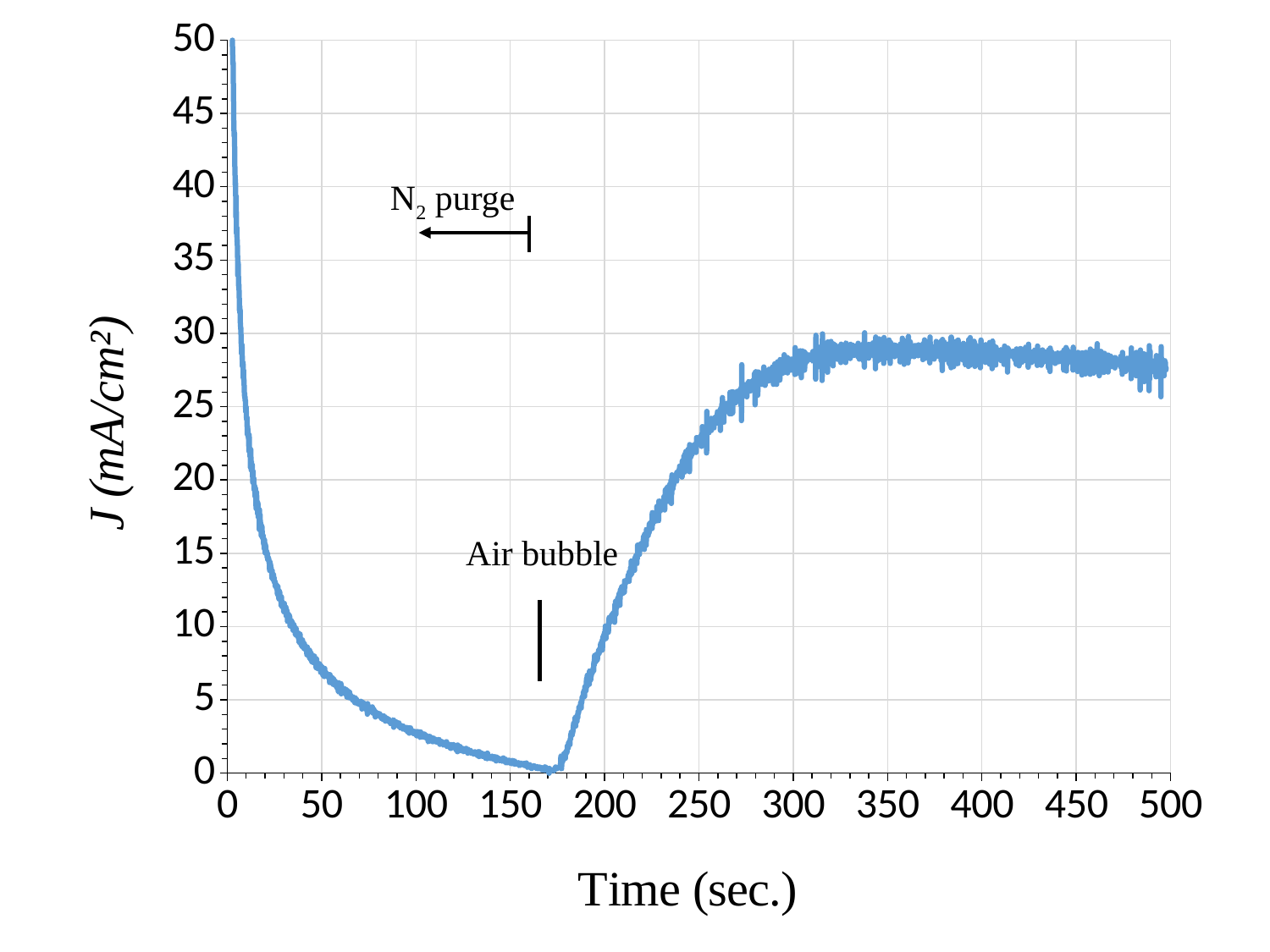

### Chart

| Category |  |
|---|---|
N2 purge
Air bubble